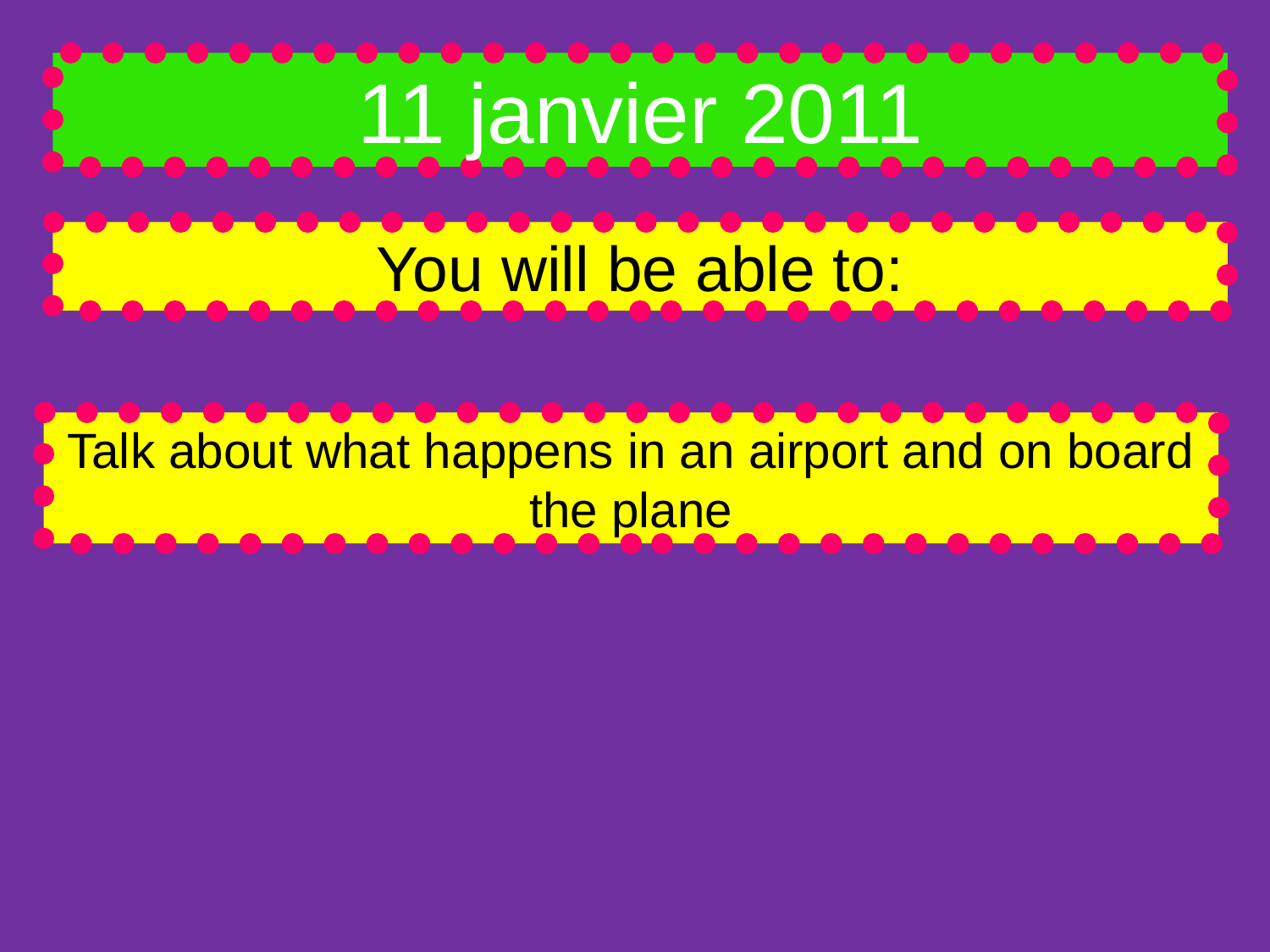

11 janvier 2011
You will be able to:
Talk about what happens in an airport and on board the plane